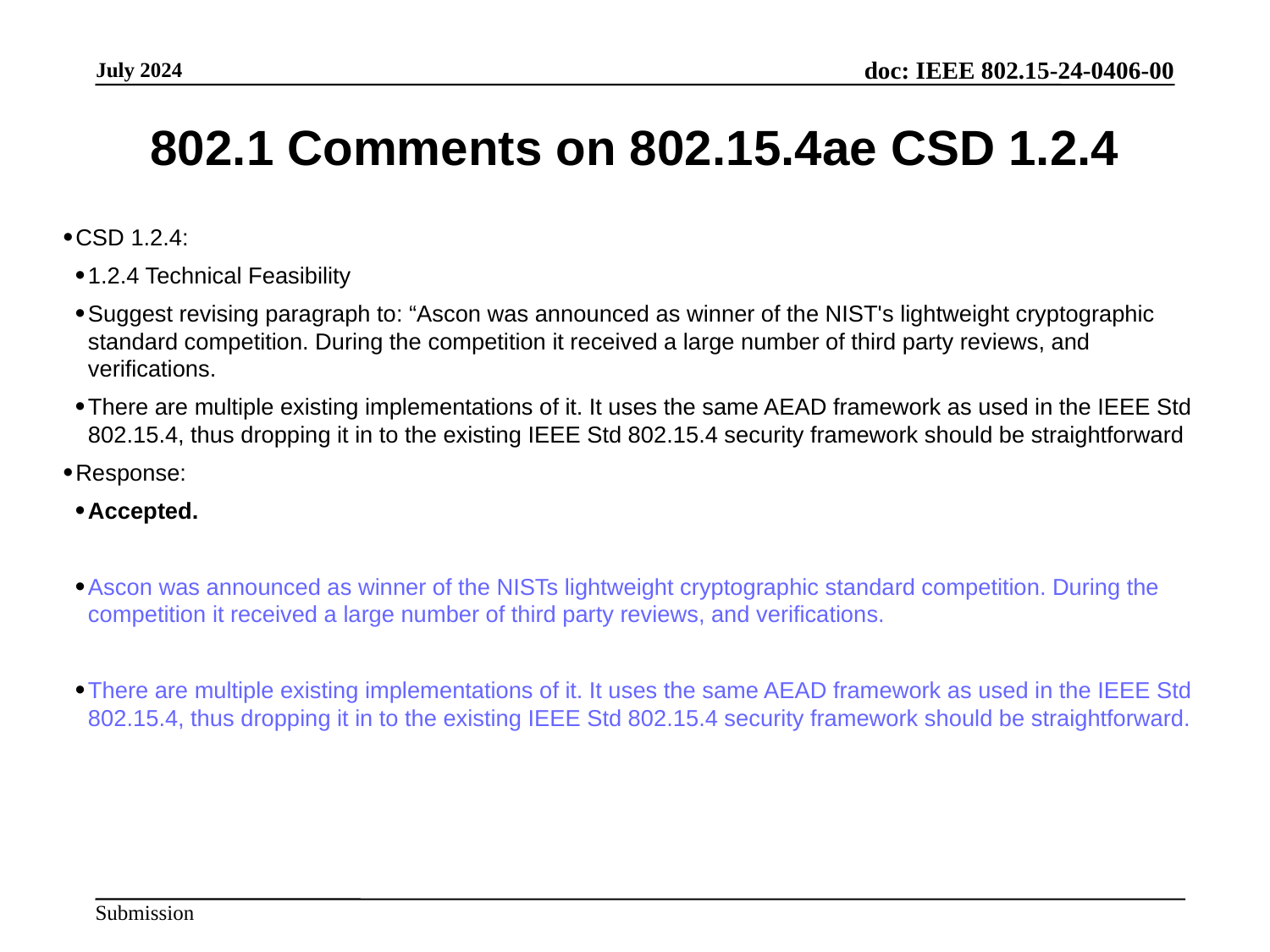

802.1 Comments on 802.15.4ae CSD 1.2.4
CSD 1.2.4:
1.2.4 Technical Feasibility
Suggest revising paragraph to: “Ascon was announced as winner of the NIST's lightweight cryptographic standard competition. During the competition it received a large number of third party reviews, and verifications.
There are multiple existing implementations of it. It uses the same AEAD framework as used in the IEEE Std 802.15.4, thus dropping it in to the existing IEEE Std 802.15.4 security framework should be straightforward
Response:
Accepted.

Ascon was announced as winner of the NISTs lightweight cryptographic standard competition. During the competition it received a large number of third party reviews, and verifications.

There are multiple existing implementations of it. It uses the same AEAD framework as used in the IEEE Std 802.15.4, thus dropping it in to the existing IEEE Std 802.15.4 security framework should be straightforward.